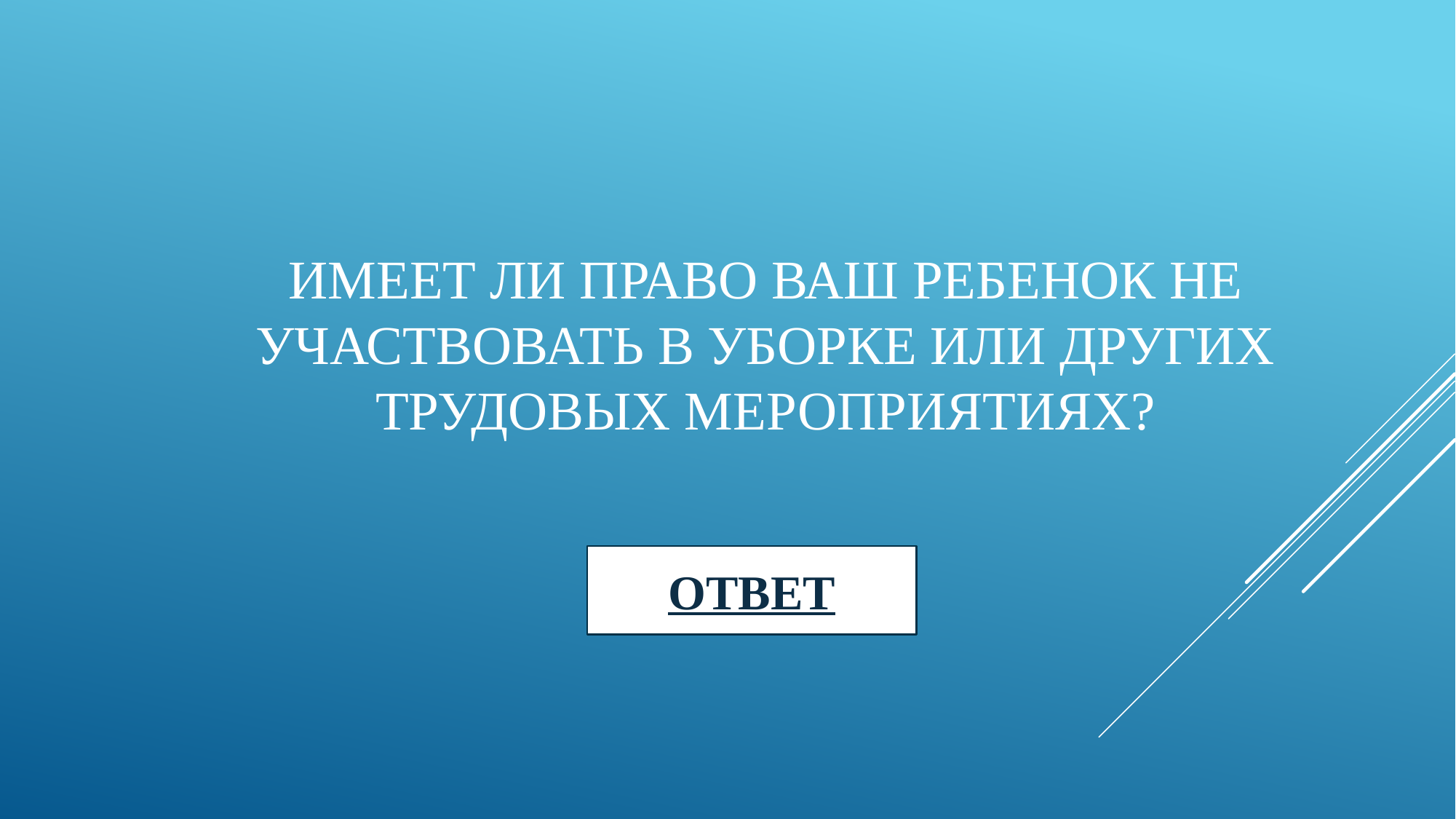

# Имеет ли право Ваш ребенок не участвовать в уборке или других трудовых мероприятиях?
ОТВЕТ